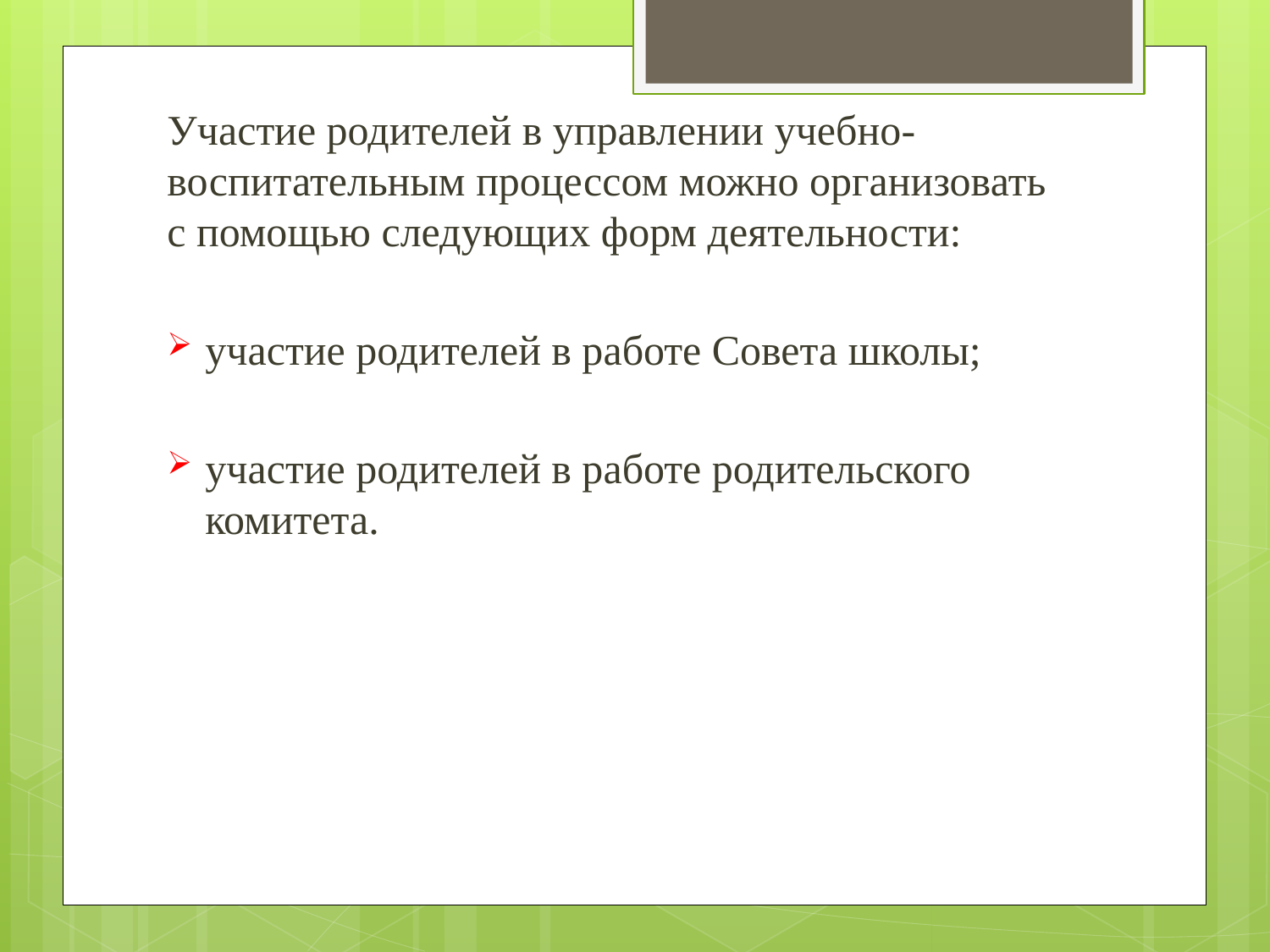

Участие родителей в управлении учебно-воспитательным процессом можно организовать с помощью следующих форм деятельности:

участие родителей в работе Совета школы;

участие родителей в работе родительского комитета.